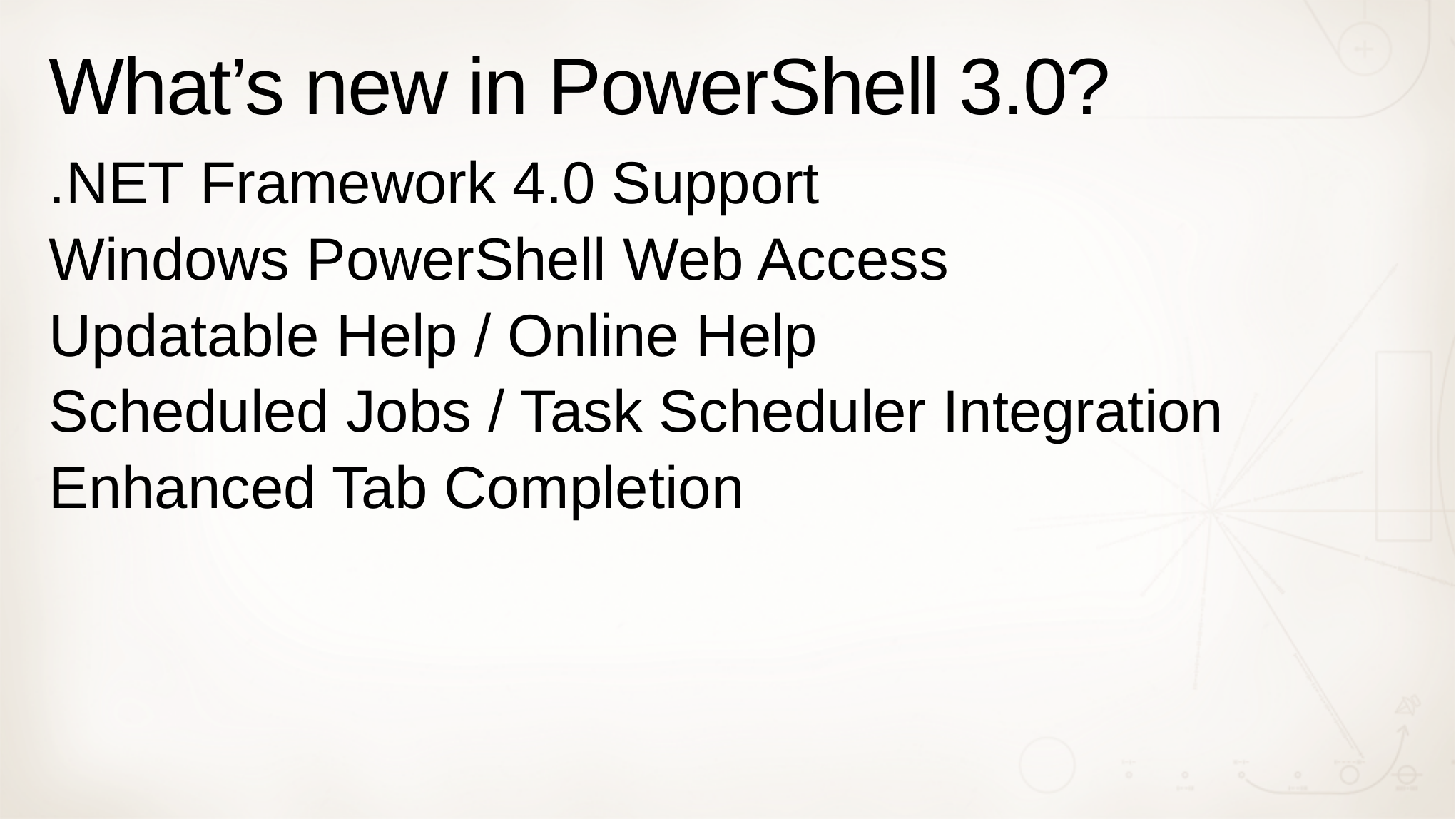

# What’s new in PowerShell 3.0?
.NET Framework 4.0 Support
Windows PowerShell Web Access
Updatable Help / Online Help
Scheduled Jobs / Task Scheduler Integration
Enhanced Tab Completion